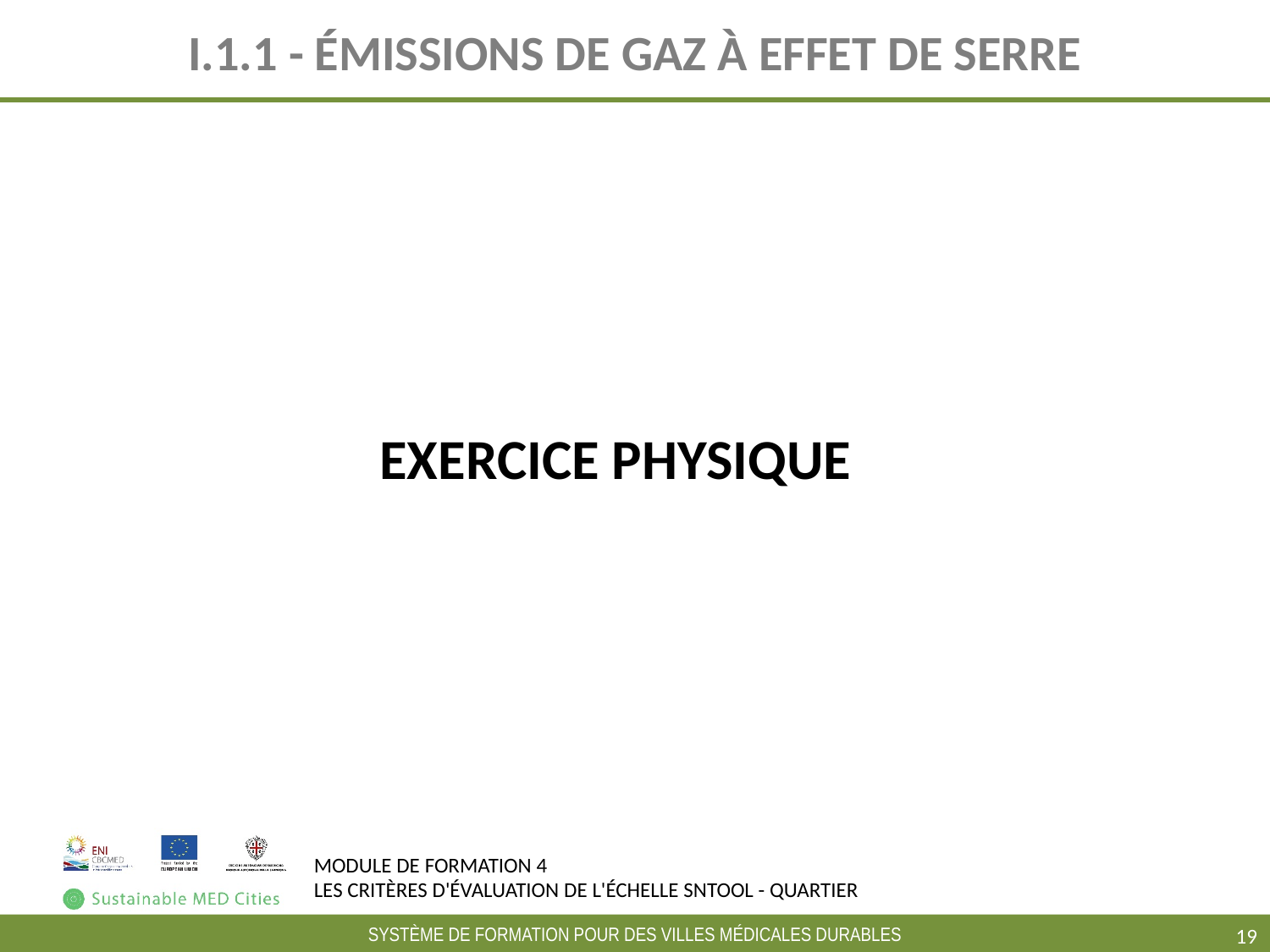

# I.1.1 - ÉMISSIONS DE GAZ À EFFET DE SERRE

EXERCICE PHYSIQUE

19